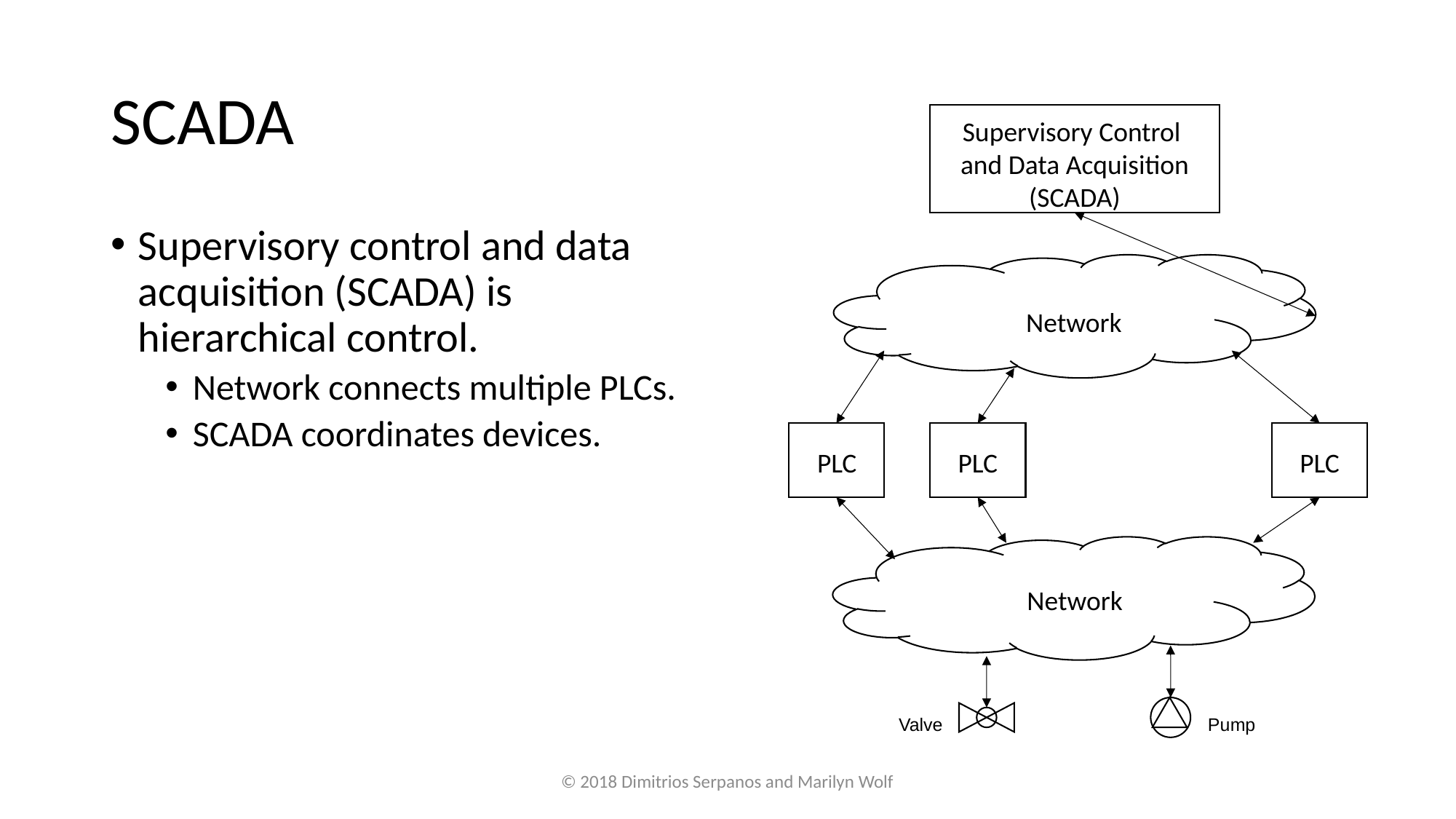

# SCADA

Supervisory Control
and Data Acquisition
(SCADA)

Network

PLC
PLC
PLC

Network

Valve
Pump
Supervisory control and data acquisition (SCADA) is hierarchical control.
Network connects multiple PLCs.
SCADA coordinates devices.
© 2018 Dimitrios Serpanos and Marilyn Wolf